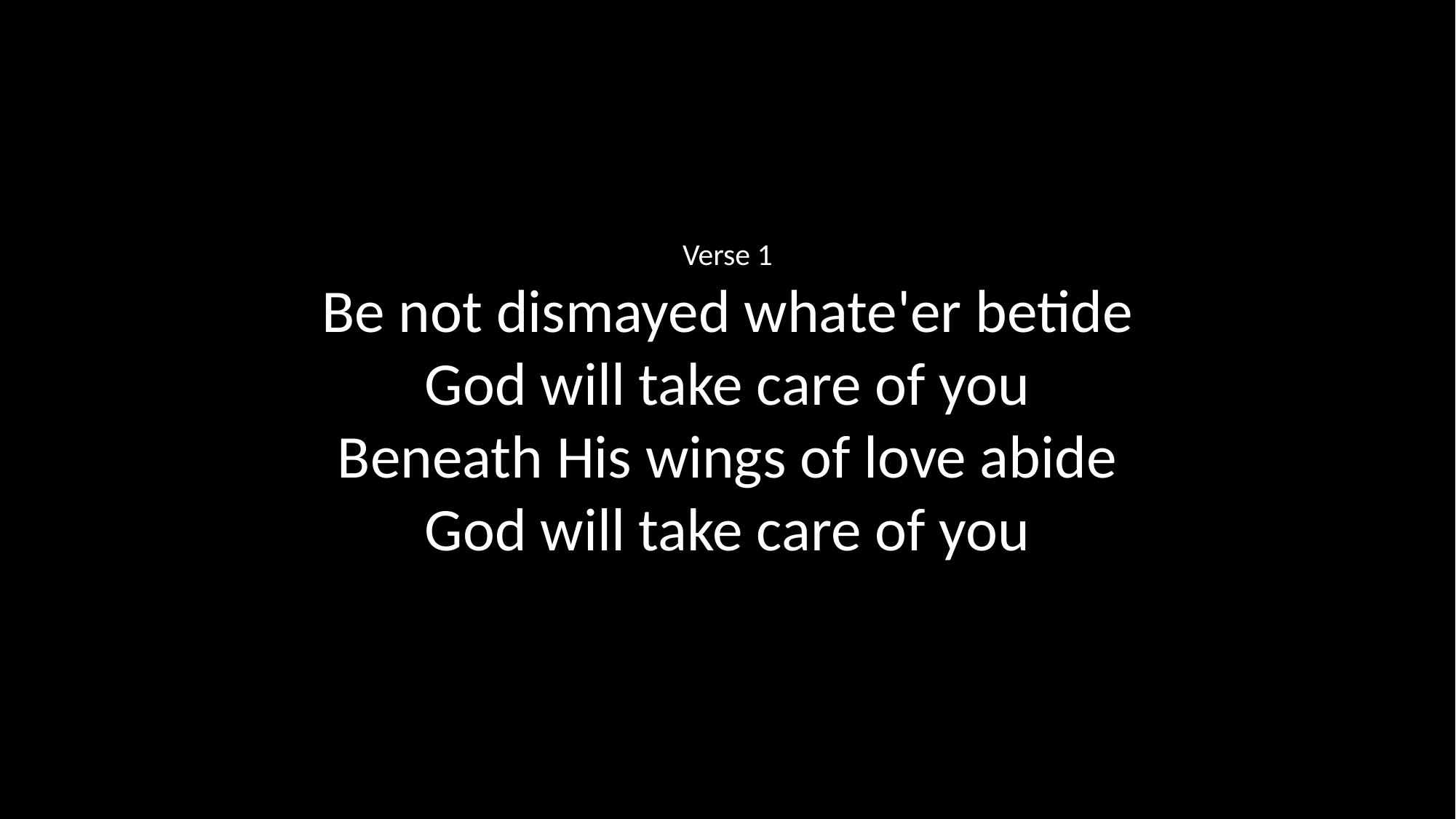

Verse 1
Be not dismayed whate'er betide
God will take care of you
Beneath His wings of love abide
God will take care of you